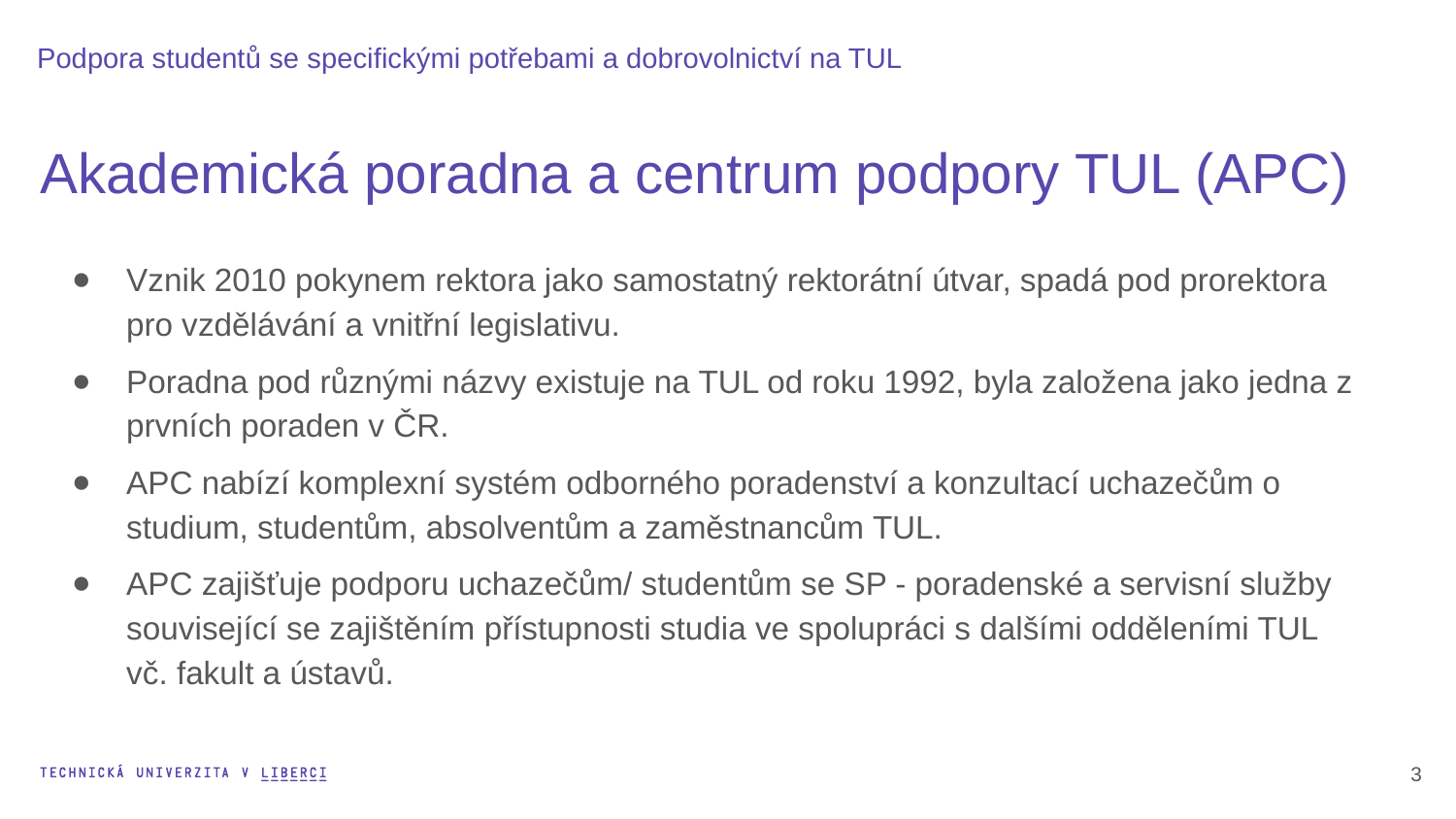

Podpora studentů se specifickými potřebami a dobrovolnictví na TUL
Akademická poradna a centrum podpory TUL (APC)
Vznik 2010 pokynem rektora jako samostatný rektorátní útvar, spadá pod prorektora pro vzdělávání a vnitřní legislativu.
Poradna pod různými názvy existuje na TUL od roku 1992, byla založena jako jedna z prvních poraden v ČR.
APC nabízí komplexní systém odborného poradenství a konzultací uchazečům o studium, studentům, absolventům a zaměstnancům TUL.
APC zajišťuje podporu uchazečům/ studentům se SP - poradenské a servisní služby související se zajištěním přístupnosti studia ve spolupráci s dalšími odděleními TUL vč. fakult a ústavů.
3